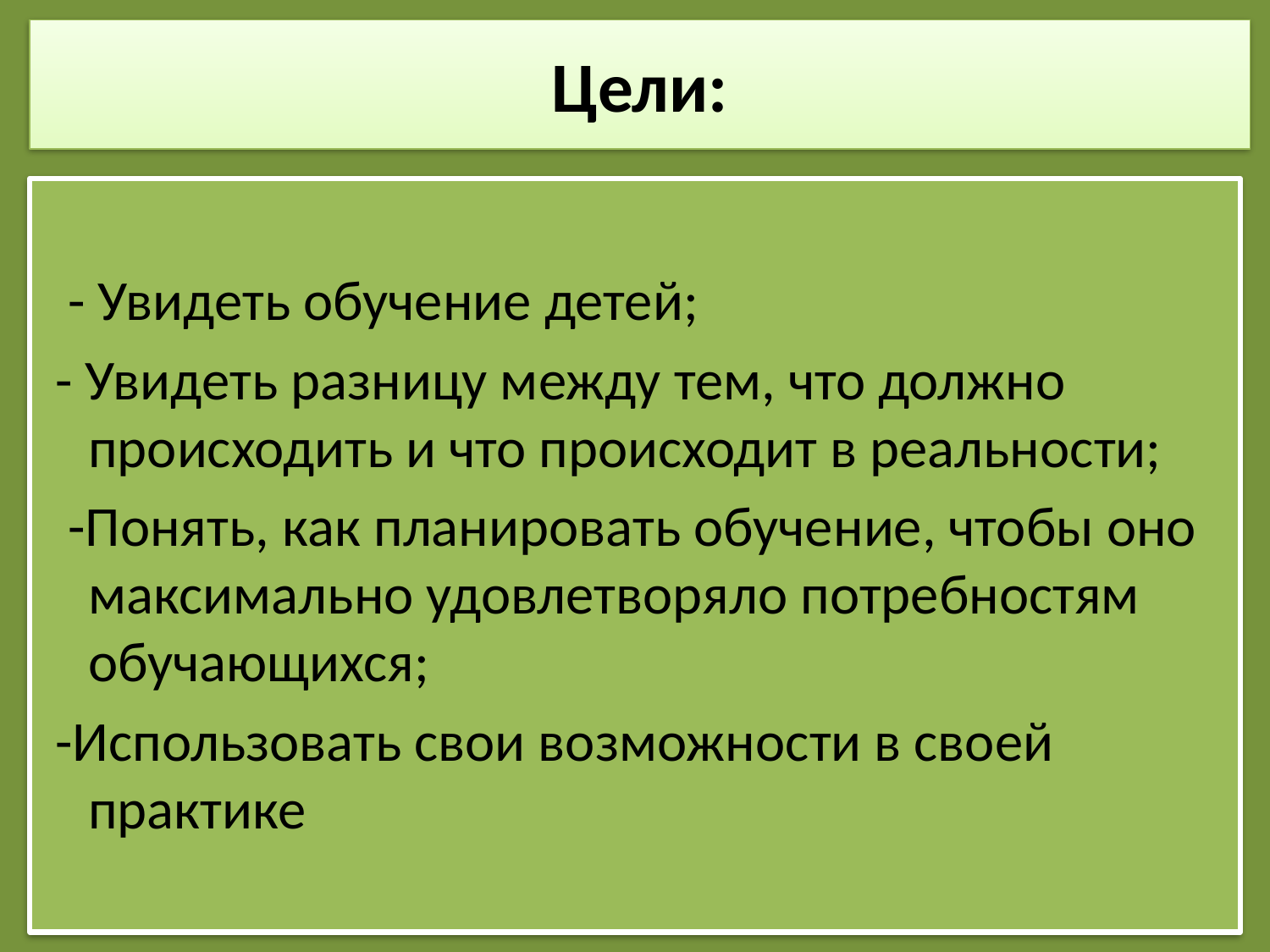

# Цели:

  - Увидеть обучение детей;
 - Увидеть разницу между тем, что должно происходить и что происходит в реальности;
  -Понять, как планировать обучение, чтобы оно максимально удовлетворяло потребностям обучающихся;
 -Использовать свои возможности в своей  практике